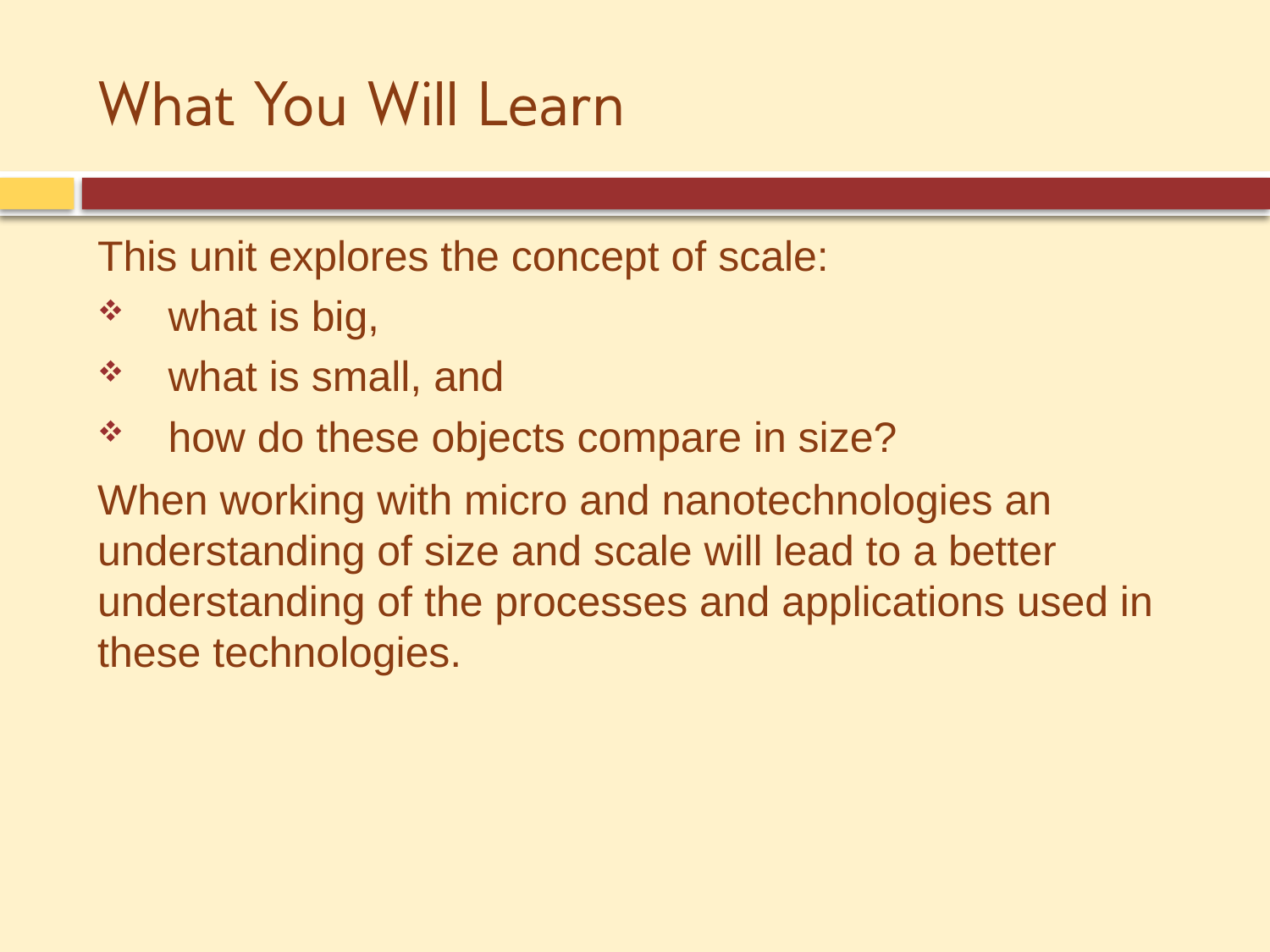

# What You Will Learn
This unit explores the concept of scale:
what is big,
what is small, and
how do these objects compare in size?
When working with micro and nanotechnologies an understanding of size and scale will lead to a better understanding of the processes and applications used in these technologies.